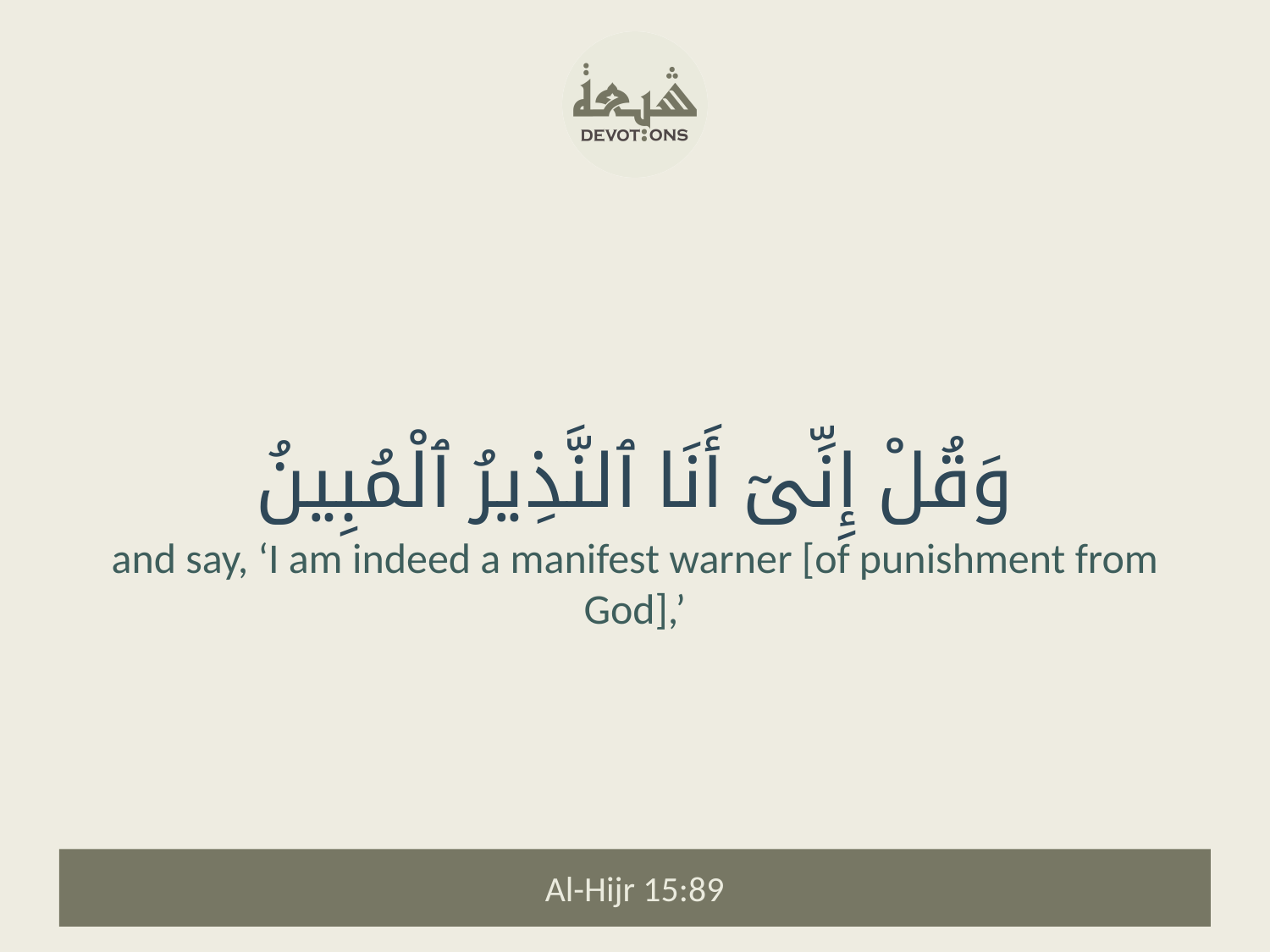

وَقُلْ إِنِّىٓ أَنَا ٱلنَّذِيرُ ٱلْمُبِينُ
and say, ‘I am indeed a manifest warner [of punishment from God],’
Al-Hijr 15:89